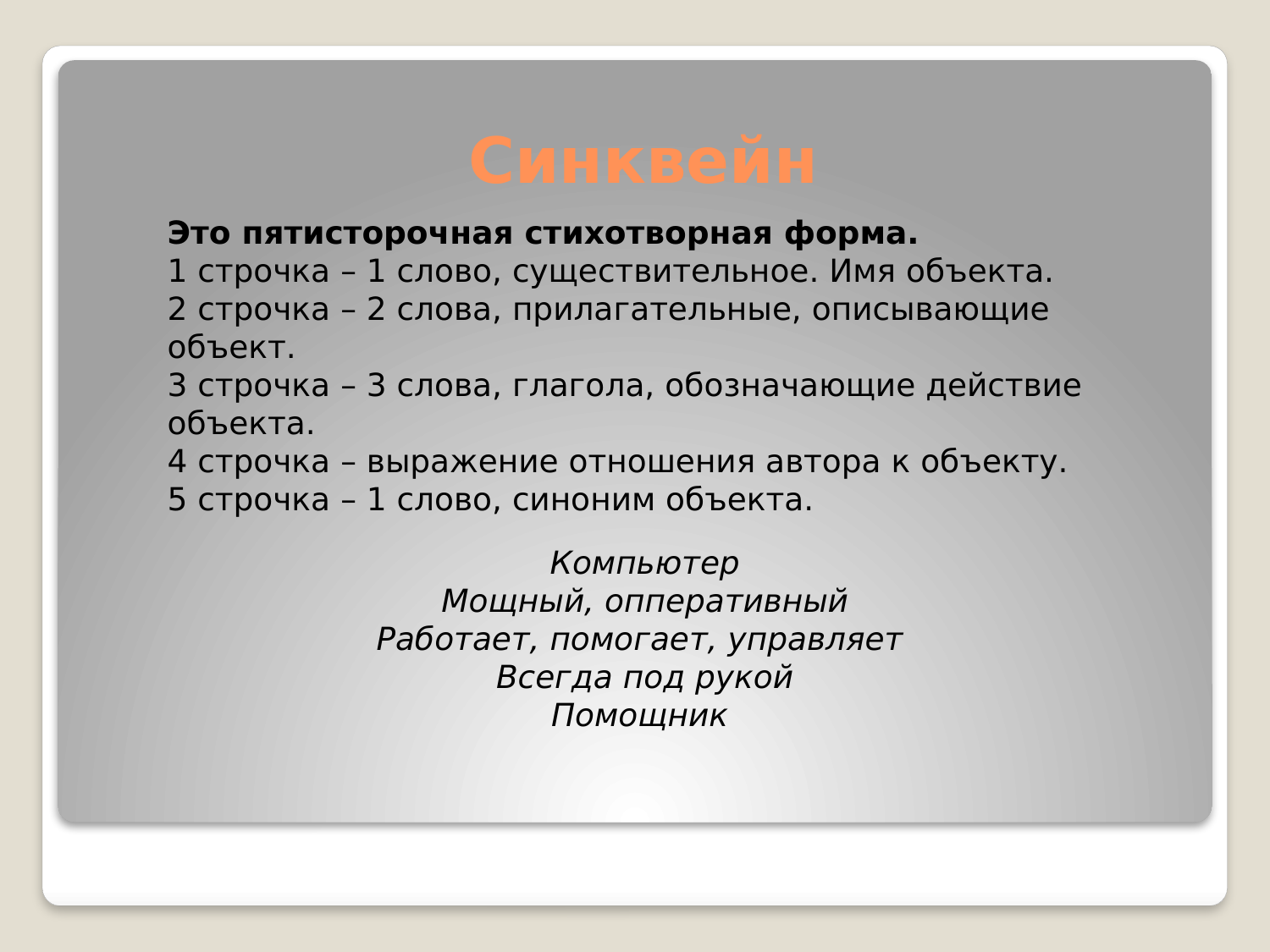

# Синквейн

Это пятисторочная стихотворная форма.
1 строчка – 1 слово, существительное. Имя объекта.
2 строчка – 2 слова, прилагательные, описывающие объект.
3 строчка – 3 слова, глагола, обозначающие действие объекта.
4 строчка – выражение отношения автора к объекту.
5 строчка – 1 слово, синоним объекта.
Компьютер
Мощный, опперативный
Работает, помогает, управляет
Всегда под рукой
Помощник